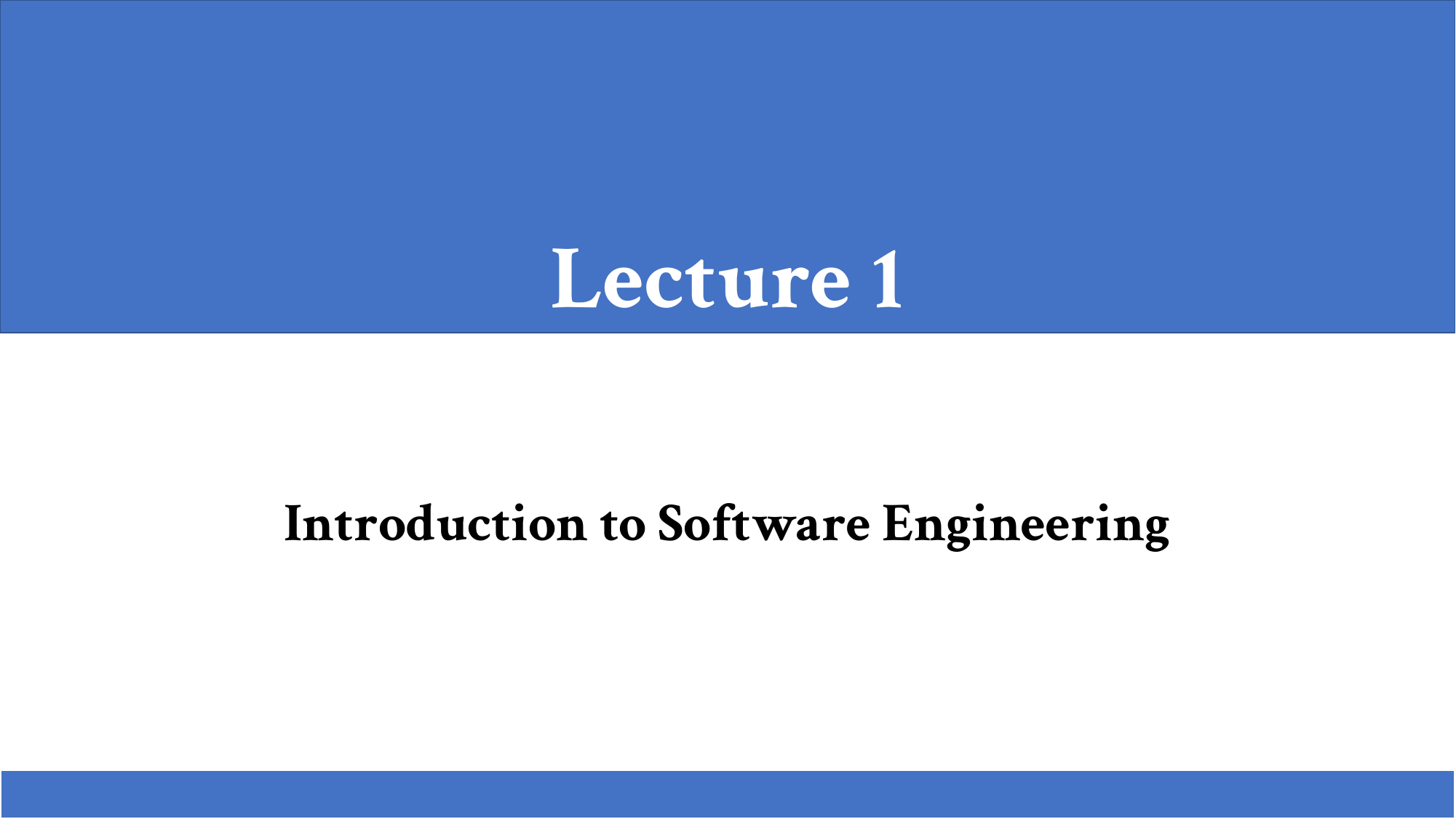

# Lecture 1

Introduction to Software Engineering